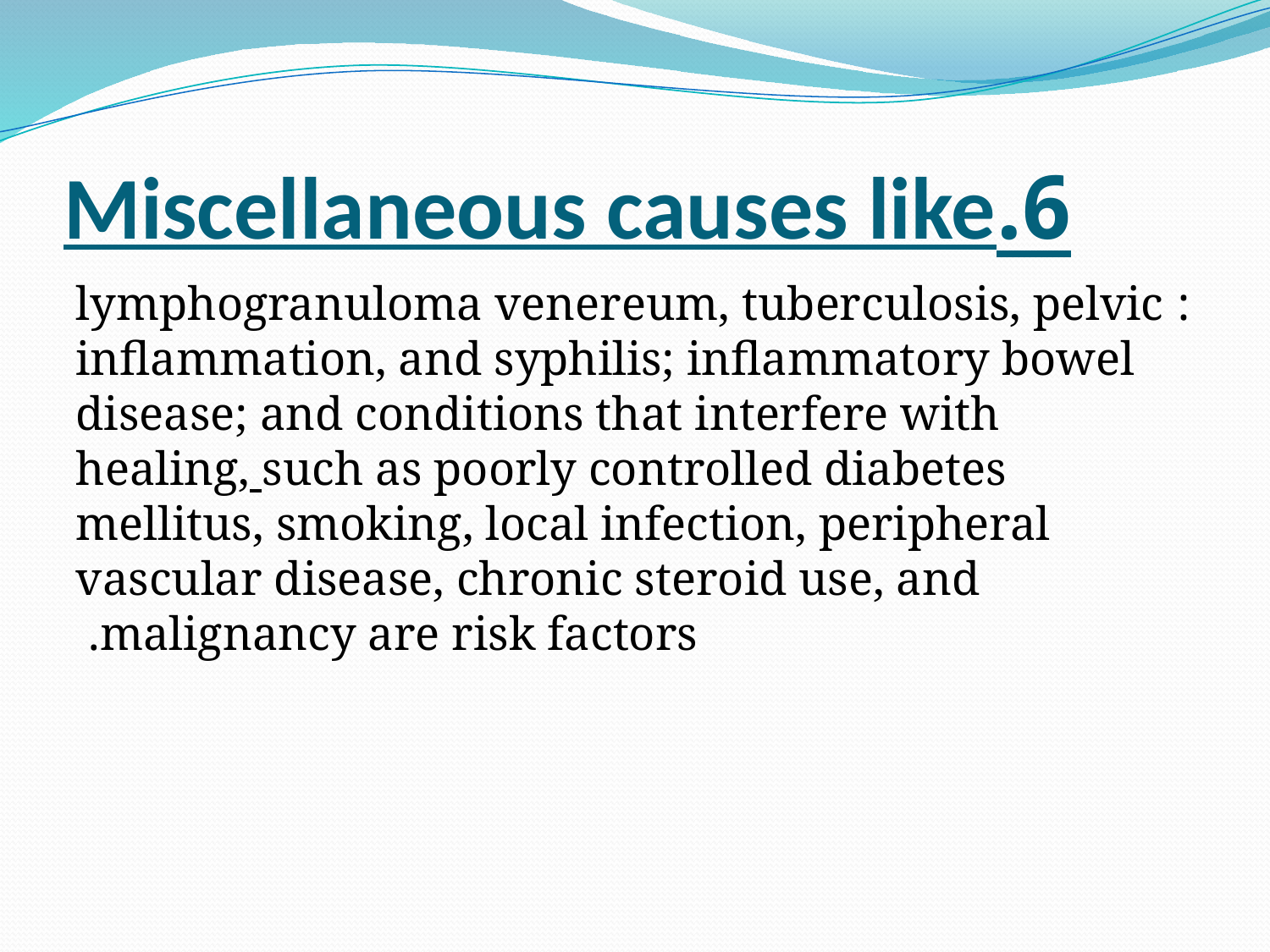

# 6.Miscellaneous causes like
: lymphogranuloma venereum, tuberculosis, pelvic inflammation, and syphilis; inflammatory bowel disease; and conditions that interfere with healing, such as poorly controlled diabetes mellitus, smoking, local infection, peripheral vascular disease, chronic steroid use, and malignancy are risk factors.